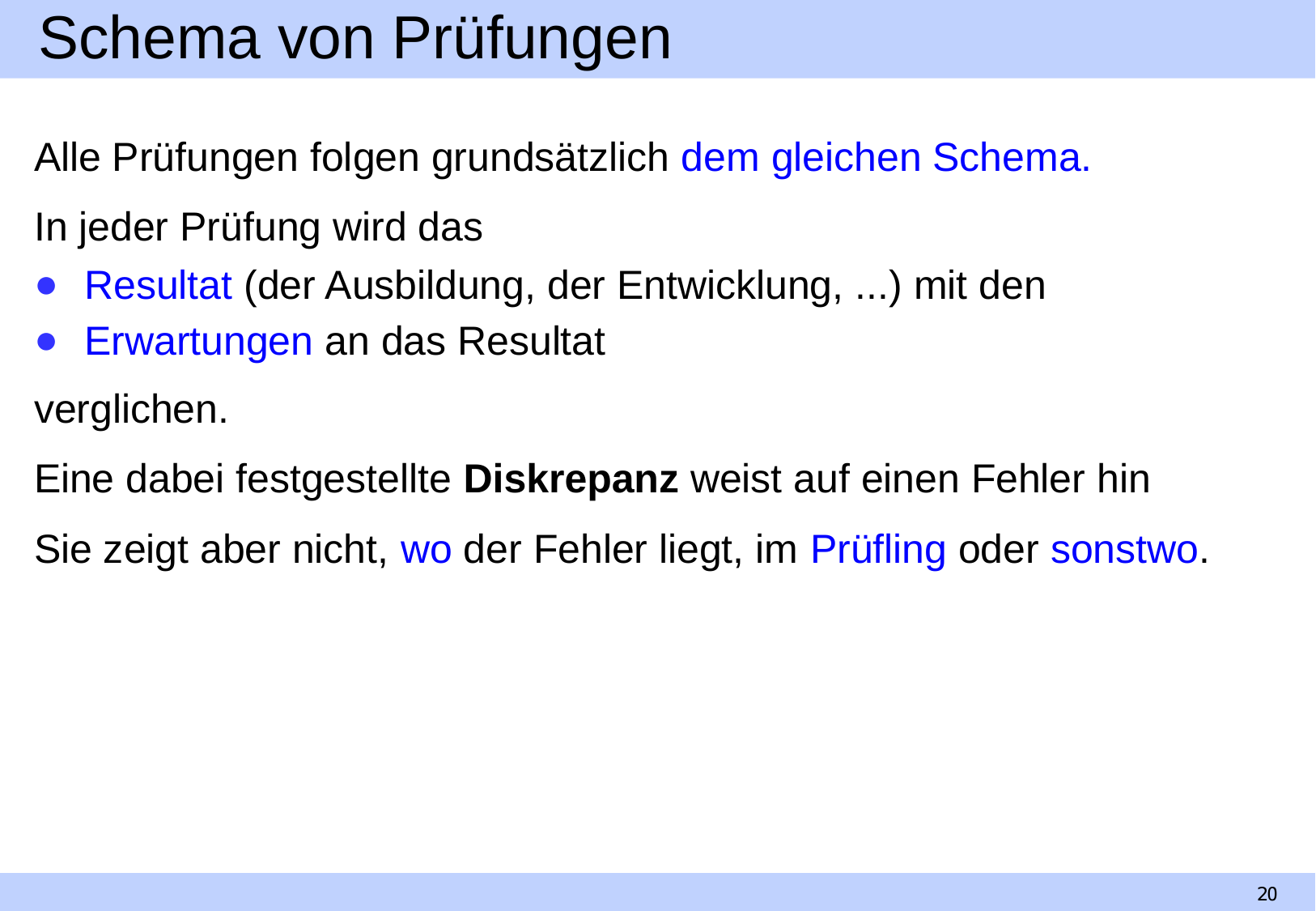

# Schema von Prüfungen
Alle Prüfungen folgen grundsätzlich dem gleichen Schema.
In jeder Prüfung wird das
Resultat (der Ausbildung, der Entwicklung, ...) mit den
Erwartungen an das Resultat
verglichen.
Eine dabei festgestellte Diskrepanz weist auf einen Fehler hin
Sie zeigt aber nicht, wo der Fehler liegt, im Prüfling oder sonstwo.

20